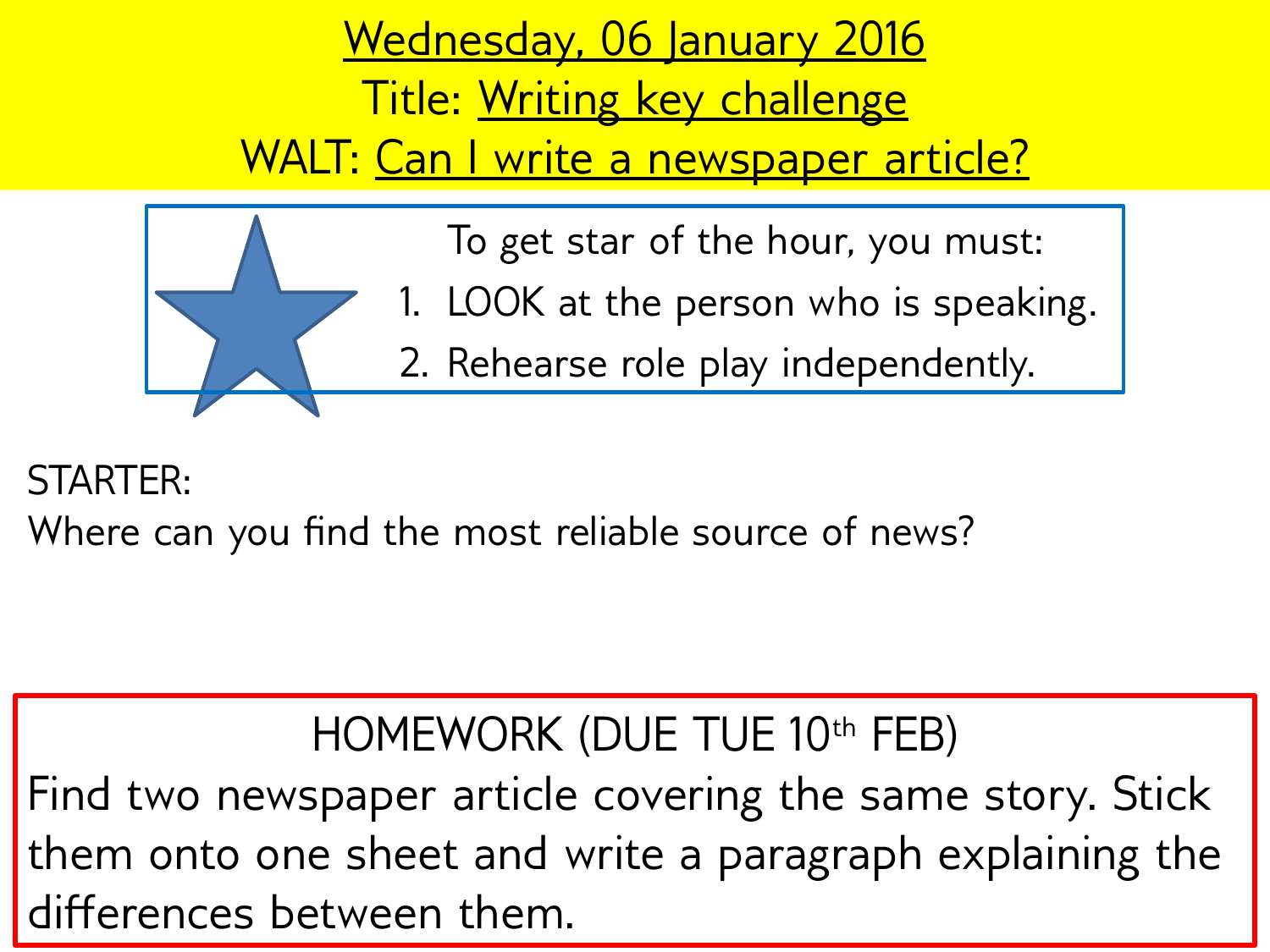

Wednesday, 06 January 2016
Title: Writing key challenge
WALT: Can I write a newspaper article?
To get star of the hour, you must:
LOOK at the person who is speaking.
Rehearse role play independently.

STARTER:
Where can you find the most reliable source of news?
HOMEWORK (DUE TUE 10th FEB)
Find two newspaper article covering the same story. Stick them onto one sheet and write a paragraph explaining the differences between them.